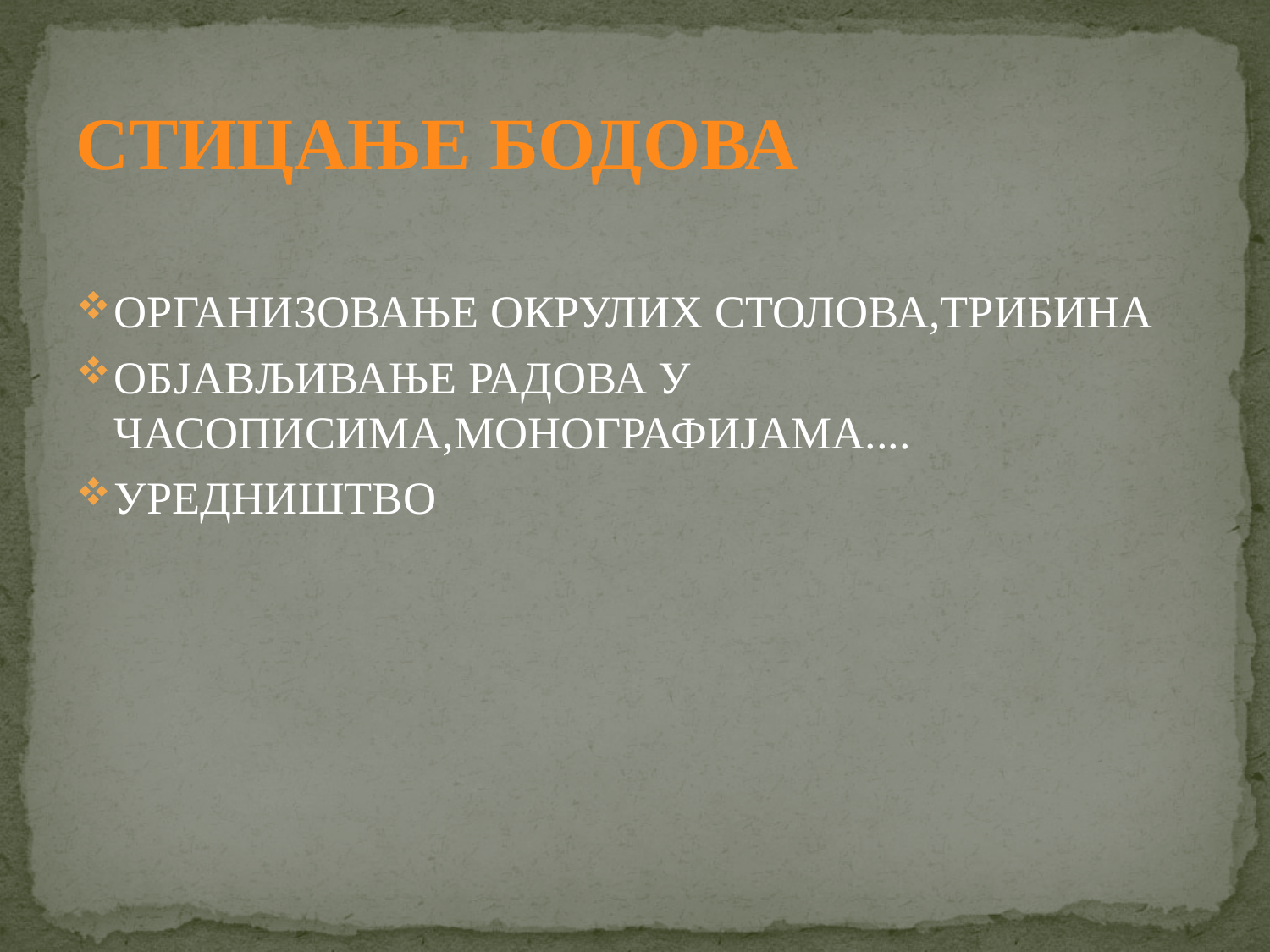

# СТИЦАЊЕ БОДОВА
ОРГАНИЗОВАЊЕ ОКРУЛИХ СТОЛОВА,ТРИБИНА
ОБЈАВЉИВАЊЕ РАДОВА У ЧАСОПИСИМА,МОНОГРАФИЈАМА....
УРЕДНИШТВО